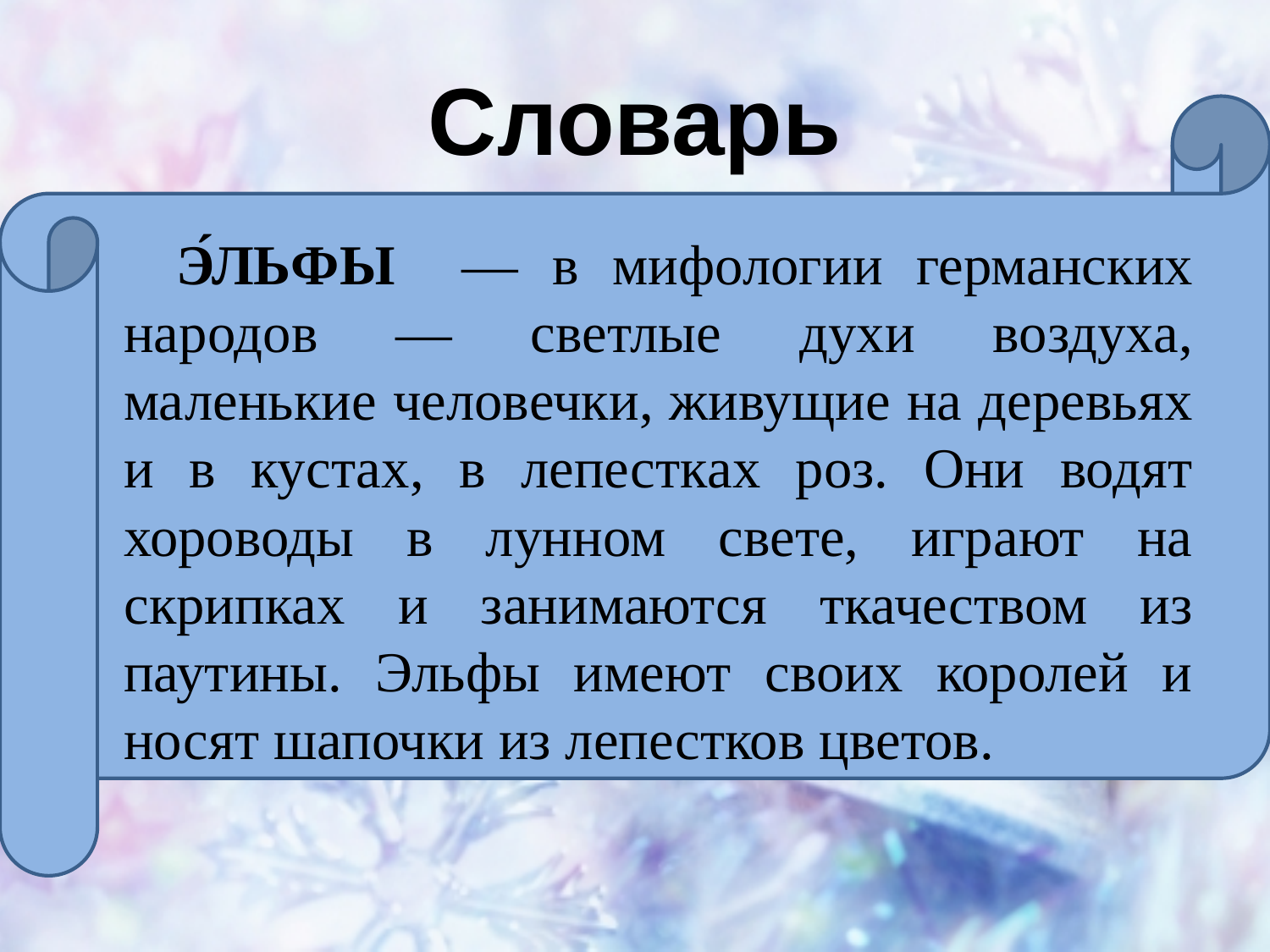

# Словарь

   Э́ЛЬФЫ  — в мифологии германских народов — светлые духи воздуха, маленькие человечки, живущие на деревьях и в кустах, в лепестках роз. Они водят хороводы в лунном свете, играют на скрипках и занимаются ткачеством из паутины. Эльфы имеют своих королей и носят шапочки из лепестков цветов.